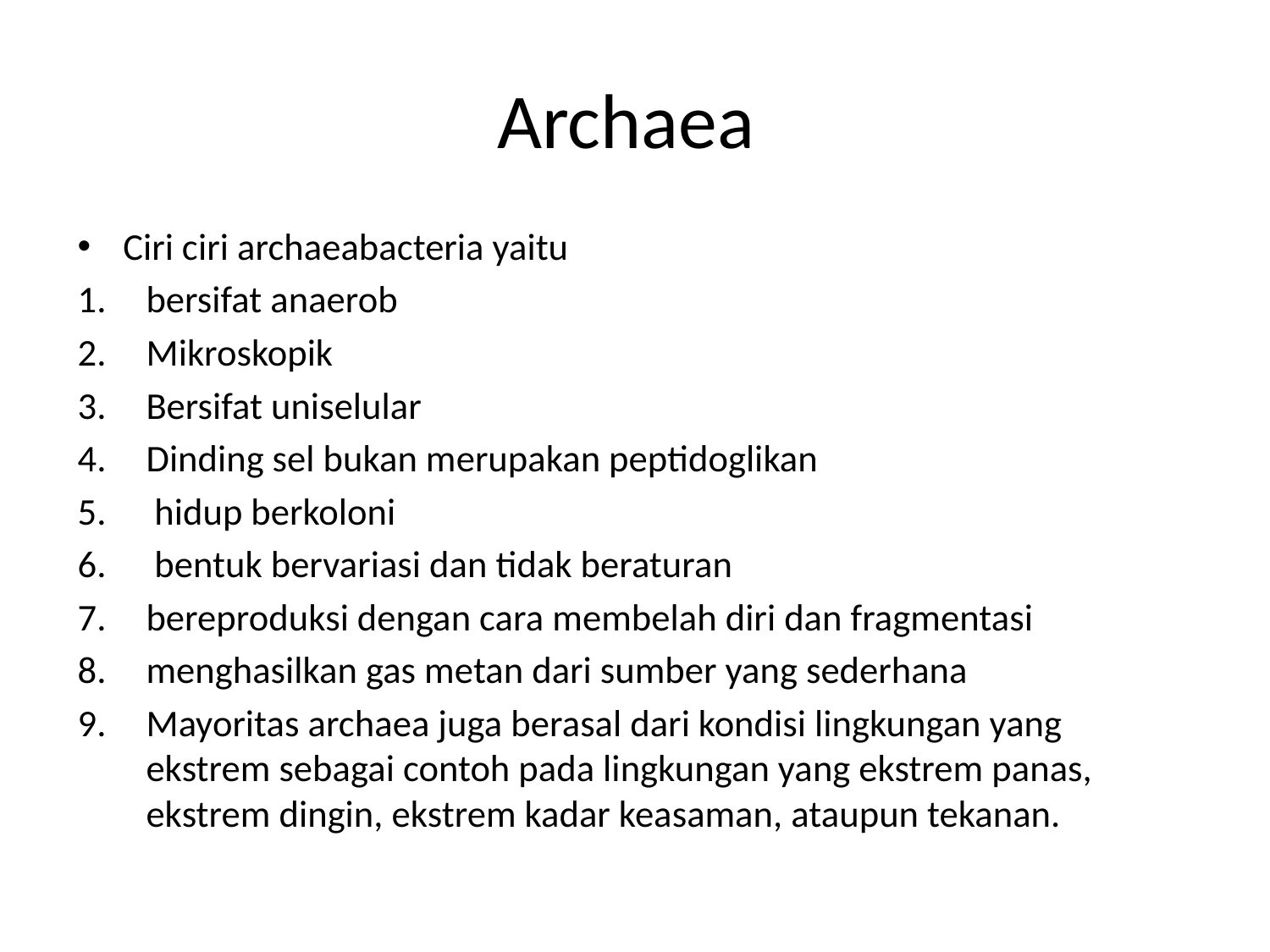

# Archaea
Ciri ciri archaeabacteria yaitu
bersifat anaerob
Mikroskopik
Bersifat uniselular
Dinding sel bukan merupakan peptidoglikan
 hidup berkoloni
 bentuk bervariasi dan tidak beraturan
bereproduksi dengan cara membelah diri dan fragmentasi
menghasilkan gas metan dari sumber yang sederhana
Mayoritas archaea juga berasal dari kondisi lingkungan yang ekstrem sebagai contoh pada lingkungan yang ekstrem panas, ekstrem dingin, ekstrem kadar keasaman, ataupun tekanan.